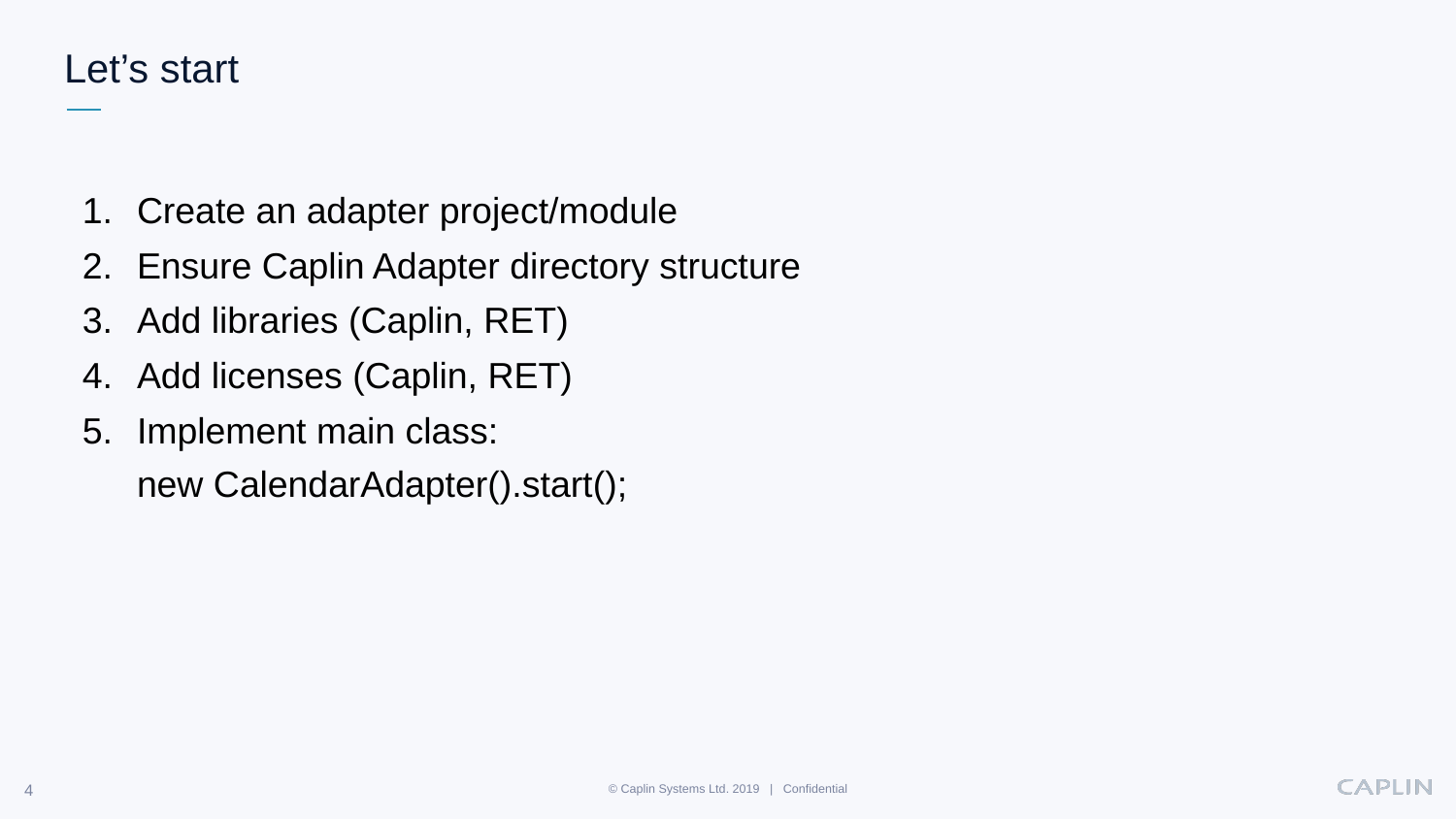

# Let’s start
Create an adapter project/module
Ensure Caplin Adapter directory structure
Add libraries (Caplin, RET)
Add licenses (Caplin, RET)
Implement main class:
new CalendarAdapter().start();